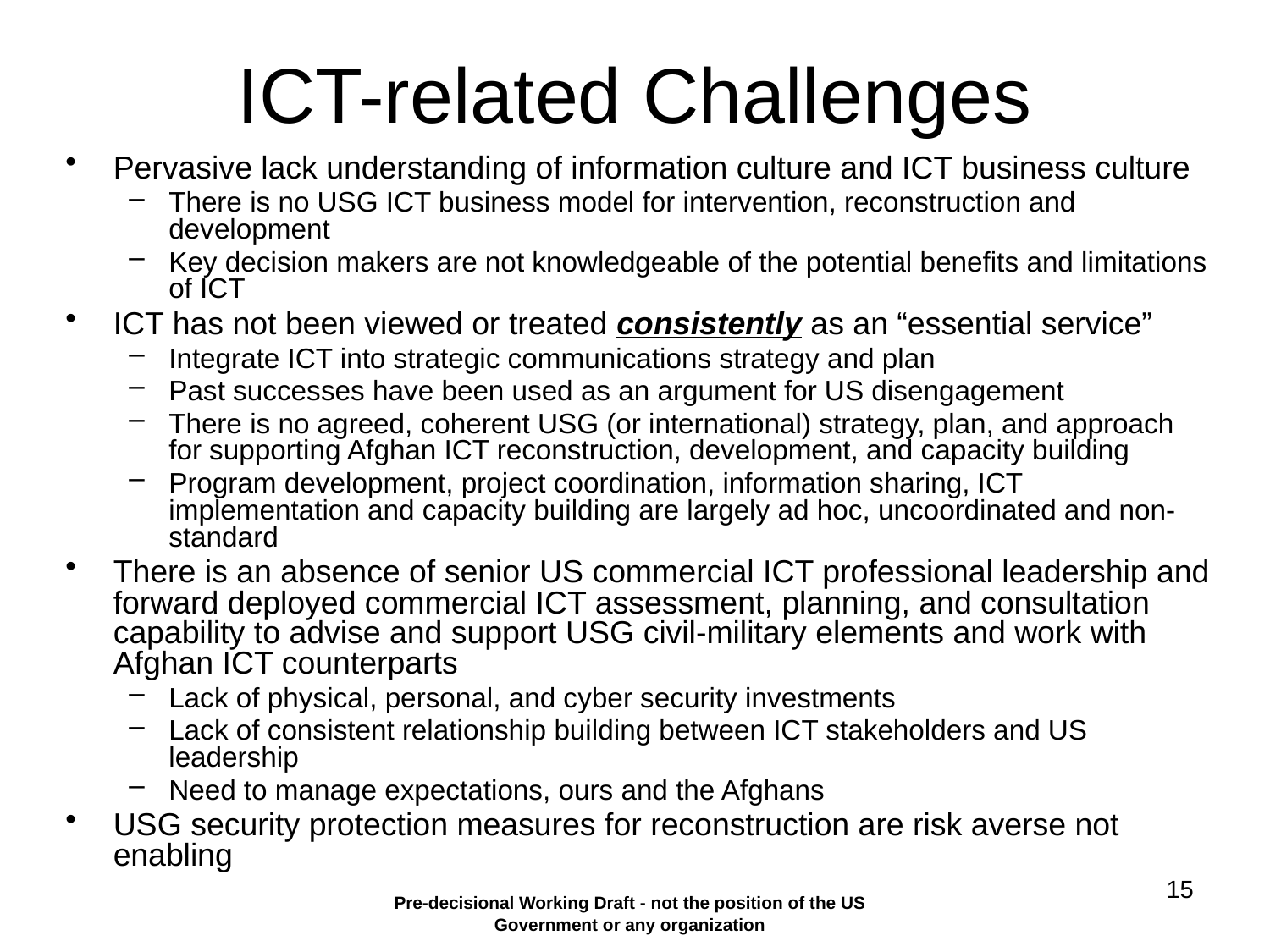

# ICT-related Challenges
Pervasive lack understanding of information culture and ICT business culture
There is no USG ICT business model for intervention, reconstruction and development
Key decision makers are not knowledgeable of the potential benefits and limitations of ICT
ICT has not been viewed or treated consistently as an “essential service”
Integrate ICT into strategic communications strategy and plan
Past successes have been used as an argument for US disengagement
There is no agreed, coherent USG (or international) strategy, plan, and approach for supporting Afghan ICT reconstruction, development, and capacity building
Program development, project coordination, information sharing, ICT implementation and capacity building are largely ad hoc, uncoordinated and non-standard
There is an absence of senior US commercial ICT professional leadership and forward deployed commercial ICT assessment, planning, and consultation capability to advise and support USG civil-military elements and work with Afghan ICT counterparts
Lack of physical, personal, and cyber security investments
Lack of consistent relationship building between ICT stakeholders and US leadership
Need to manage expectations, ours and the Afghans
USG security protection measures for reconstruction are risk averse not enabling
15